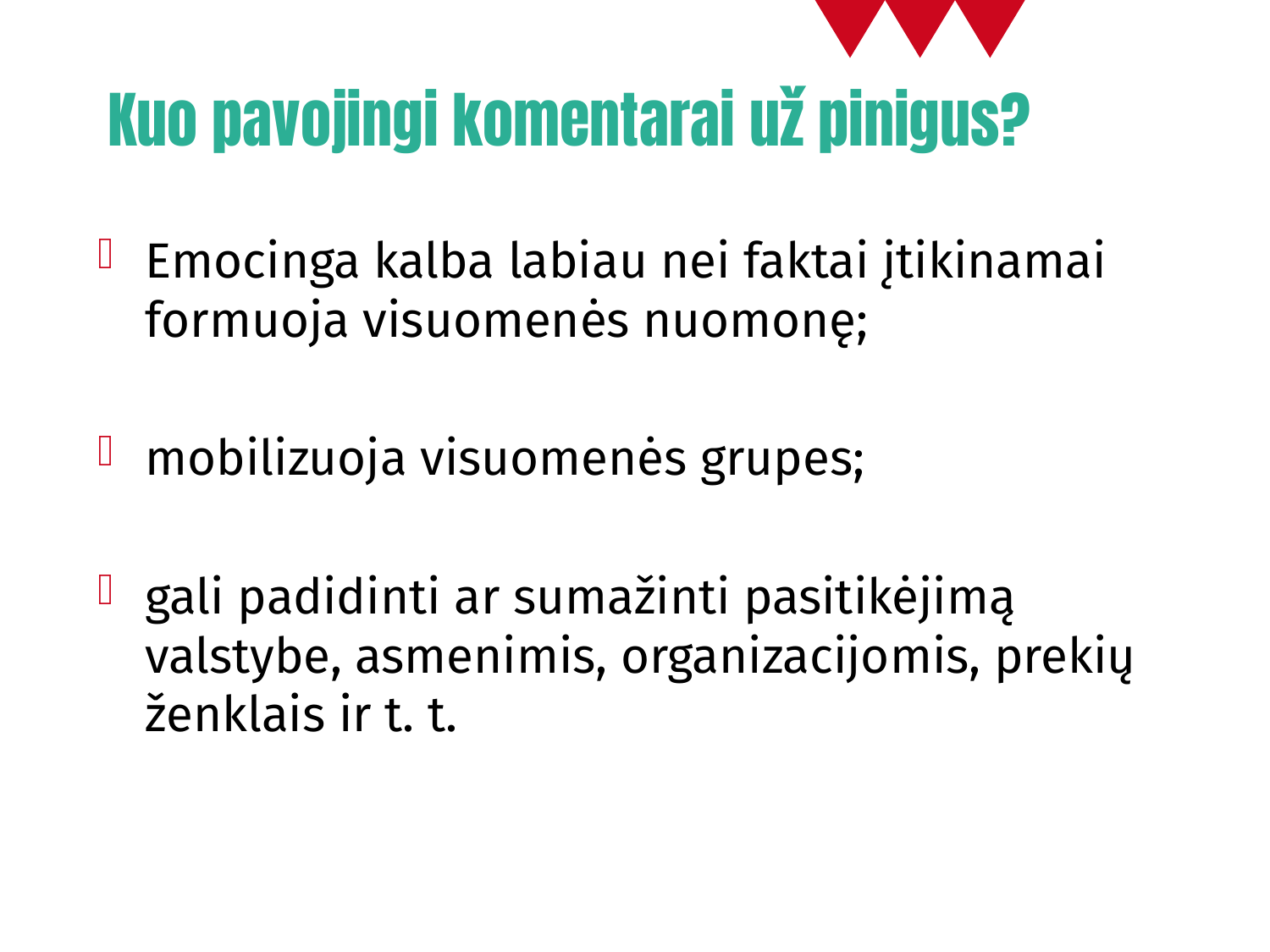

# Kuo pavojingi komentarai už pinigus?
Emocinga kalba labiau nei faktai įtikinamai formuoja visuomenės nuomonę;

mobilizuoja visuomenės grupes;

gali padidinti ar sumažinti pasitikėjimą valstybe, asmenimis, organizacijomis, prekių ženklais ir t. t.